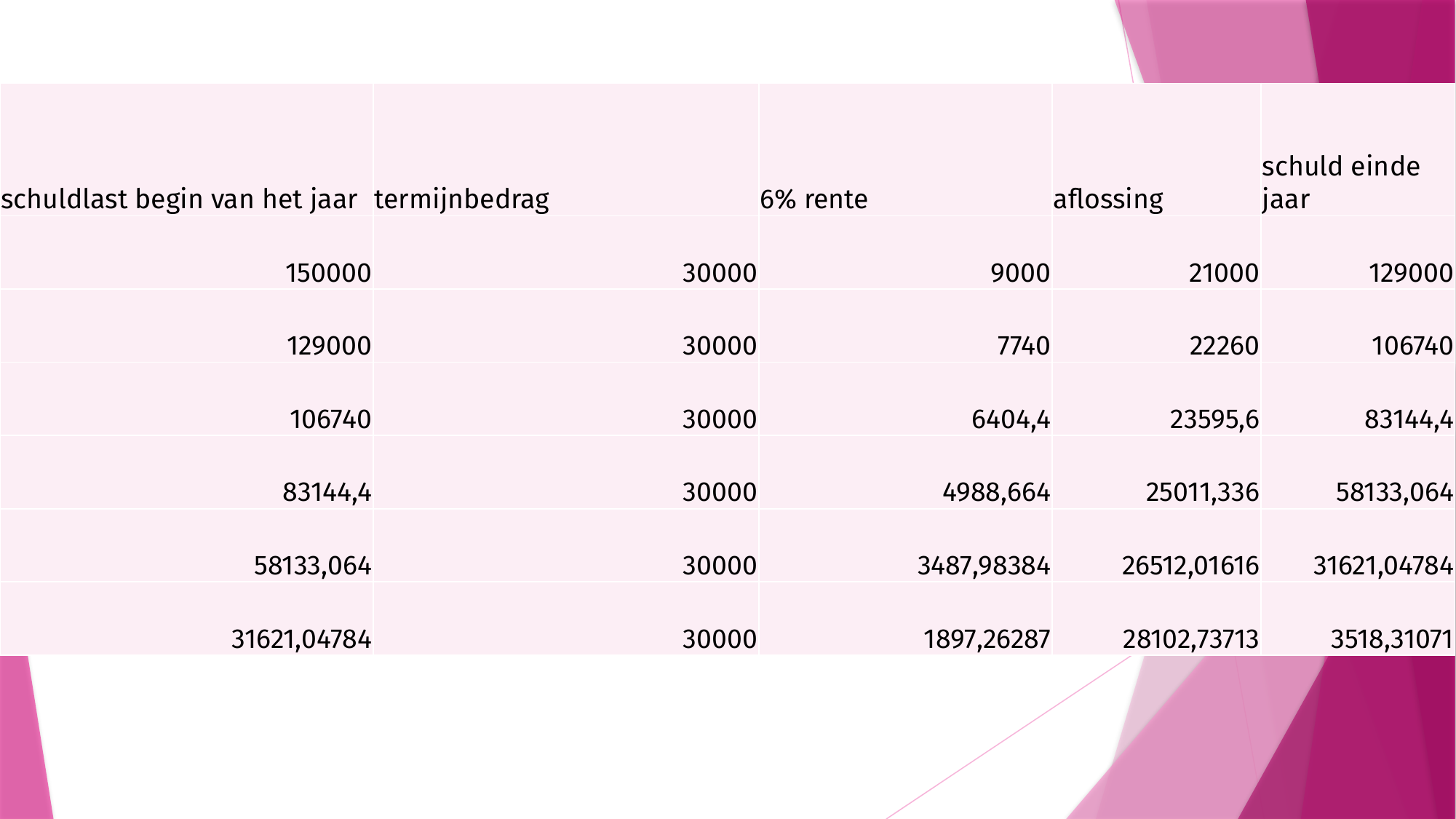

#
| schuldlast begin van het jaar | termijnbedrag | 6% rente | aflossing | schuld einde jaar |
| --- | --- | --- | --- | --- |
| 150000 | 30000 | 9000 | 21000 | 129000 |
| 129000 | 30000 | 7740 | 22260 | 106740 |
| 106740 | 30000 | 6404,4 | 23595,6 | 83144,4 |
| 83144,4 | 30000 | 4988,664 | 25011,336 | 58133,064 |
| 58133,064 | 30000 | 3487,98384 | 26512,01616 | 31621,04784 |
| 31621,04784 | 30000 | 1897,26287 | 28102,73713 | 3518,31071 |